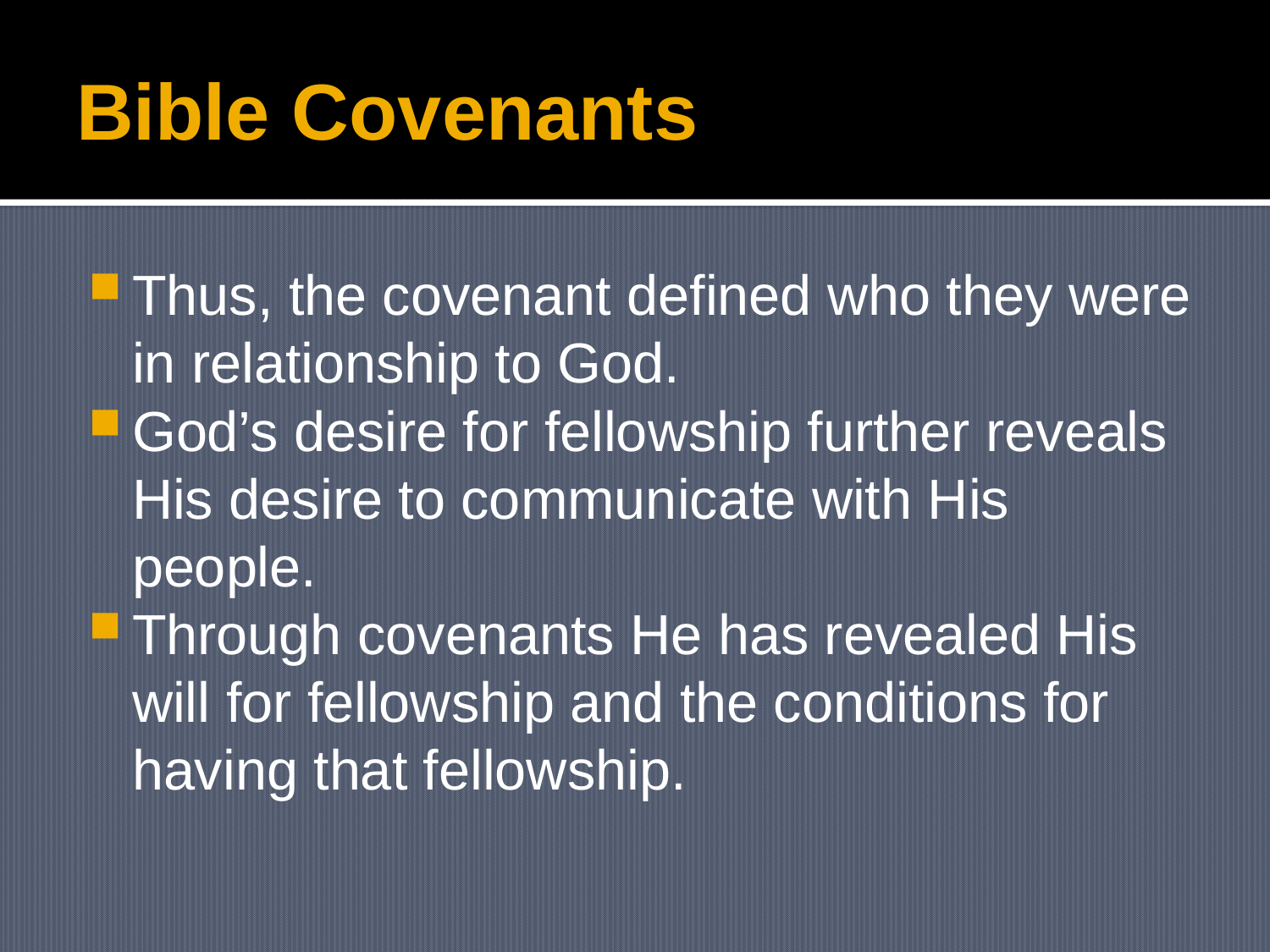

# Bible Covenants
Thus, the covenant defined who they were in relationship to God.
God’s desire for fellowship further reveals His desire to communicate with His people.
Through covenants He has revealed His will for fellowship and the conditions for having that fellowship.